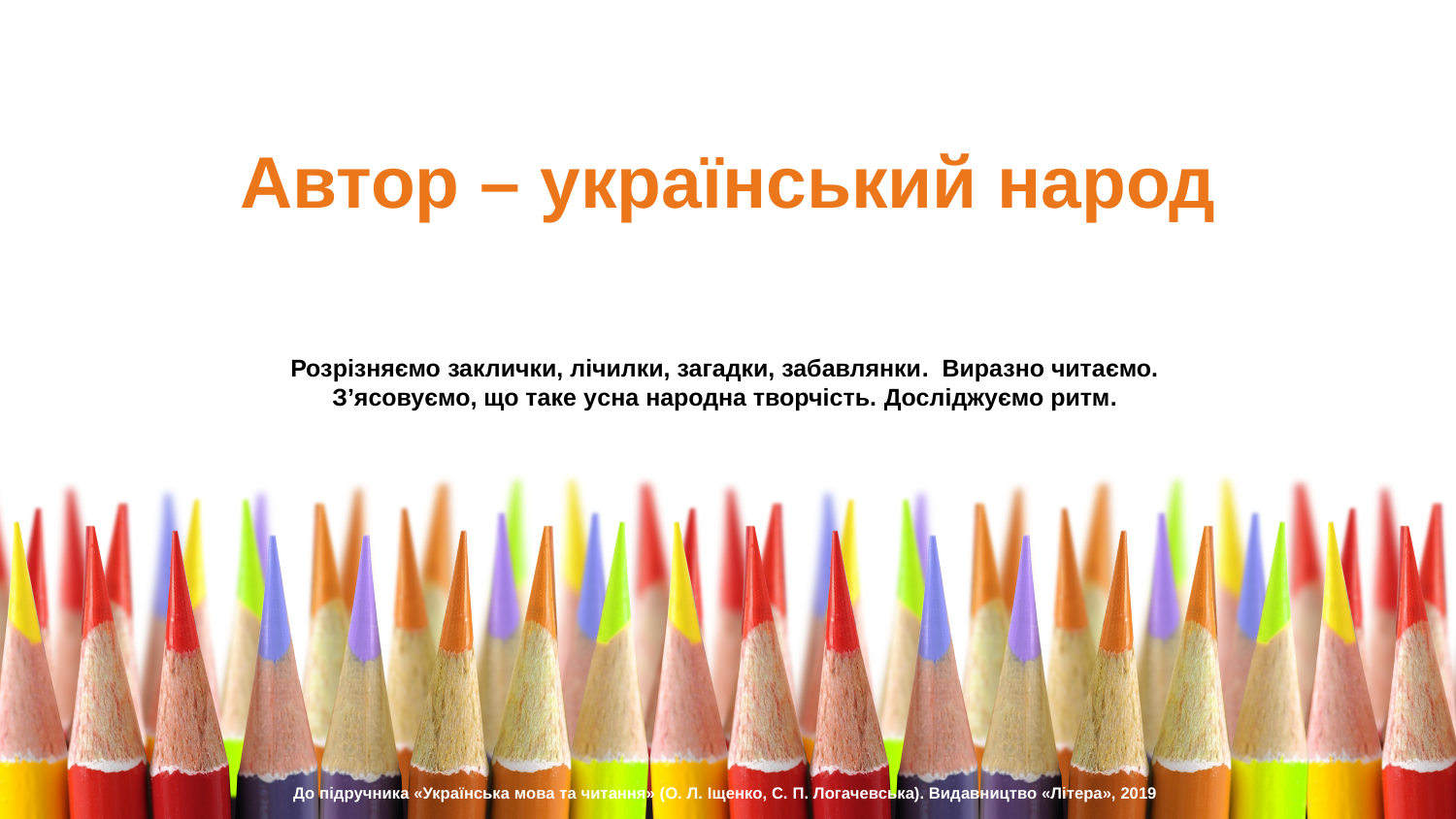

Автор – український народ

Розрізняємо заклички, лічилки, загадки, забавлянки.  Виразно читаємо.
З’ясовуємо, що таке усна народна творчість. Досліджуємо ритм.

До підручника «Українська мова та читання» (О. Л. Іщенко, С. П. Логачевська). Видавництво «Літера», 2019